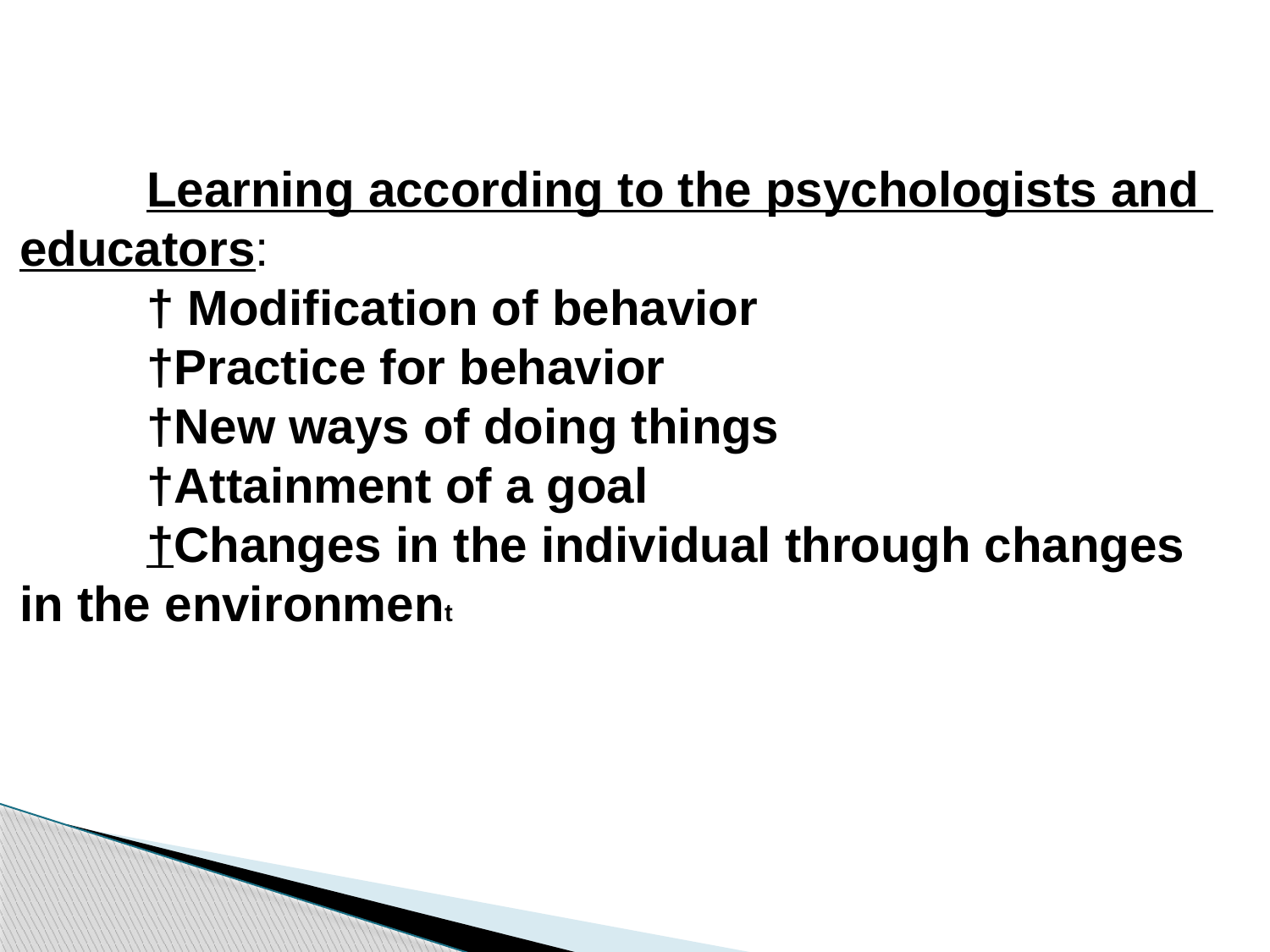

Learning according to the psychologists and
educators:
	† Modification of behavior
	†Practice for behavior
	†New ways of doing things
	†Attainment of a goal
	†Changes in the individual through changes
in the environment